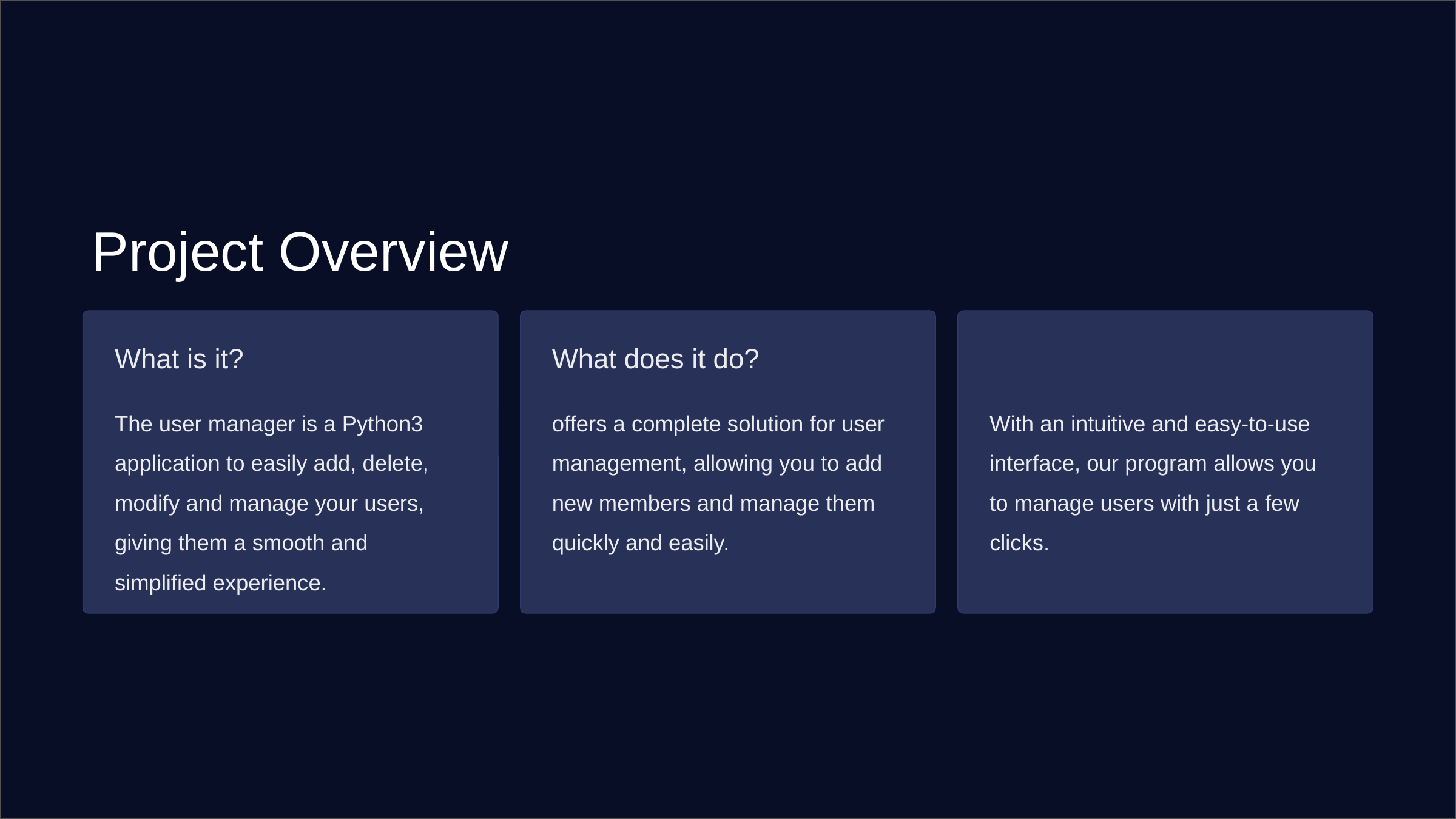

Project Overview

What is it?
What does it do?

The user manager is a Python3 application to easily add, delete, modify and manage your users, giving them a smooth and simplified experience.
offers a complete solution for user management, allowing you to add new members and manage them quickly and easily.
With an intuitive and easy-to-use interface, our program allows you to manage users with just a few clicks.